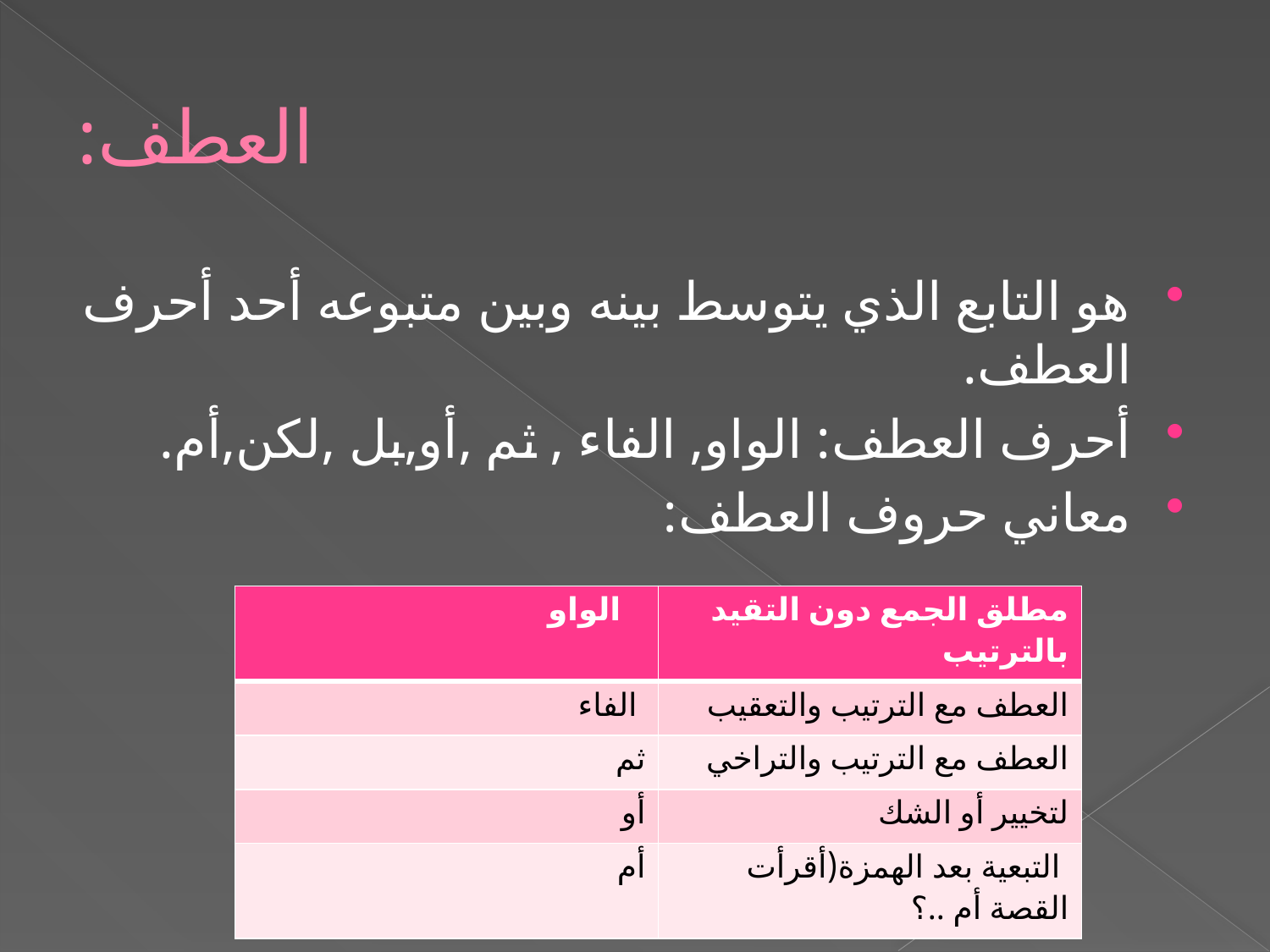

# العطف:
هو التابع الذي يتوسط بينه وبين متبوعه أحد أحرف العطف.
أحرف العطف: الواو, الفاء , ثم ,أو,بل ,لكن,أم.
معاني حروف العطف:

| الواو | مطلق الجمع دون التقيد بالترتيب |
| --- | --- |
| الفاء | العطف مع الترتيب والتعقيب |
| ثم | العطف مع الترتيب والتراخي |
| أو | لتخيير أو الشك |
| أم | التبعية بعد الهمزة(أقرأت القصة أم ..؟ |